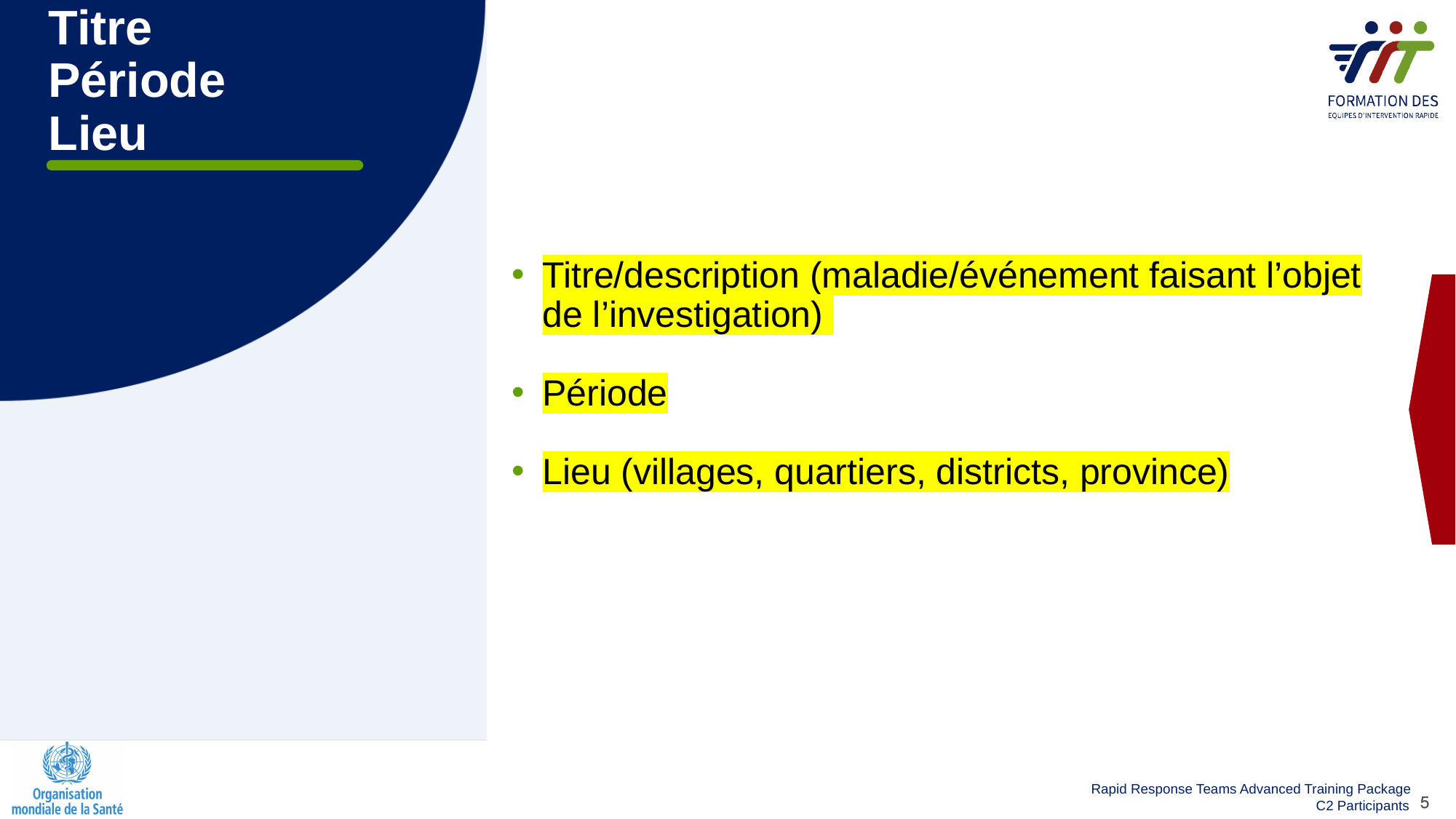

# Titre Période Lieu
Titre/description (maladie/événement faisant l’objet de l’investigation)

Période

Lieu (villages, quartiers, districts, province)